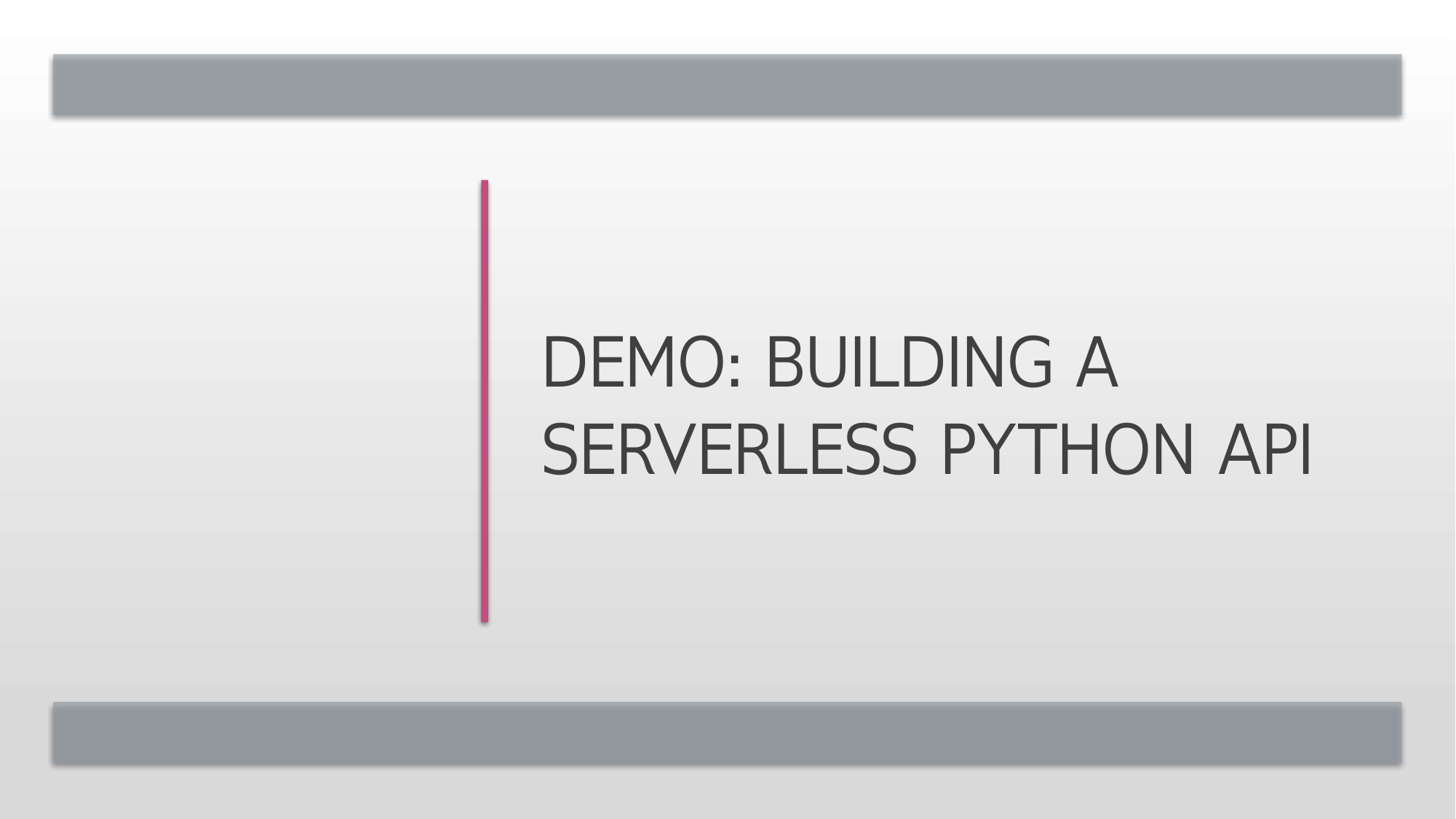

# DEMO: Building a serverless python api